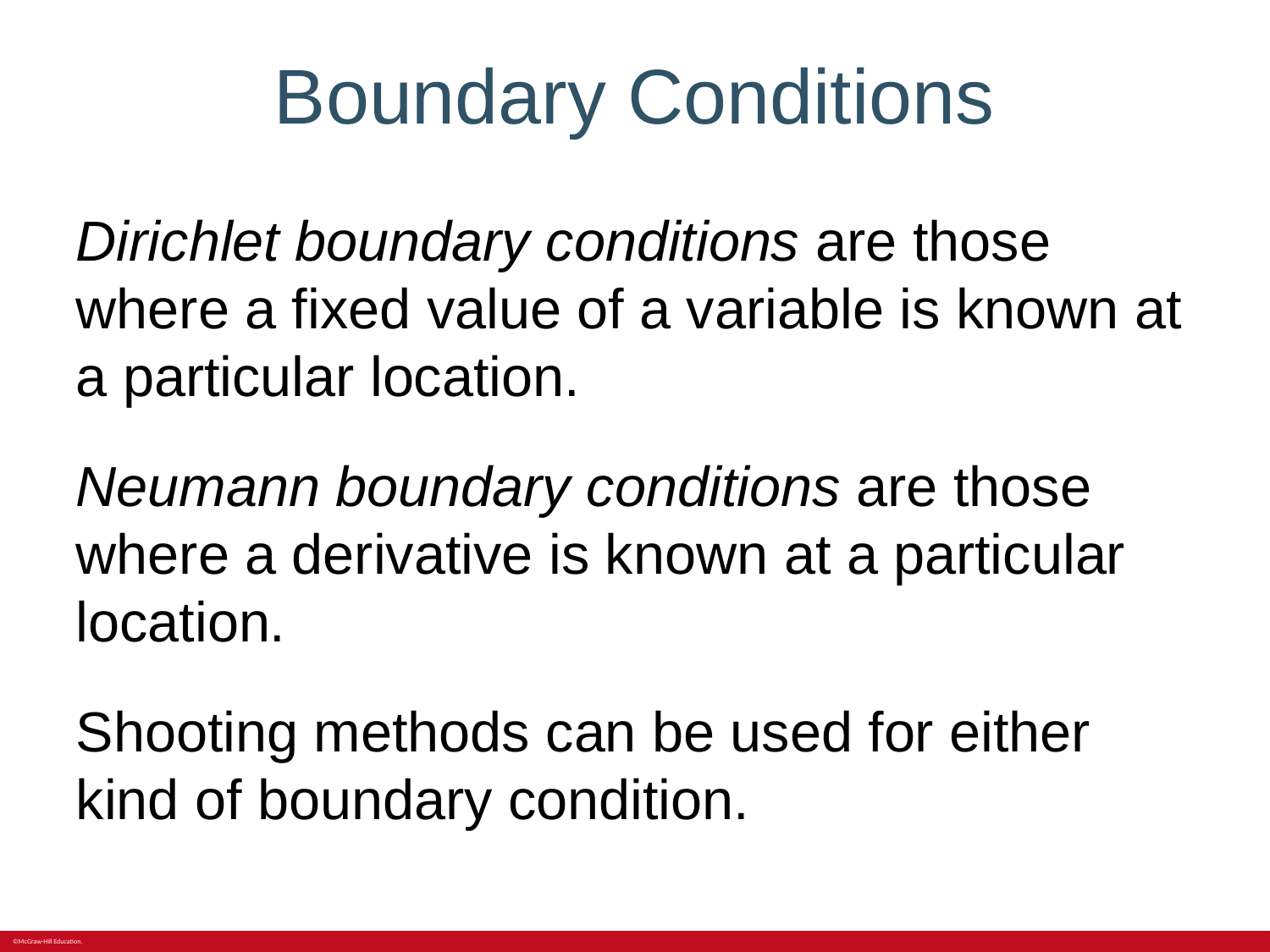

# Boundary Conditions
Dirichlet boundary conditions are those where a fixed value of a variable is known at a particular location.
Neumann boundary conditions are those where a derivative is known at a particular location.
Shooting methods can be used for either kind of boundary condition.